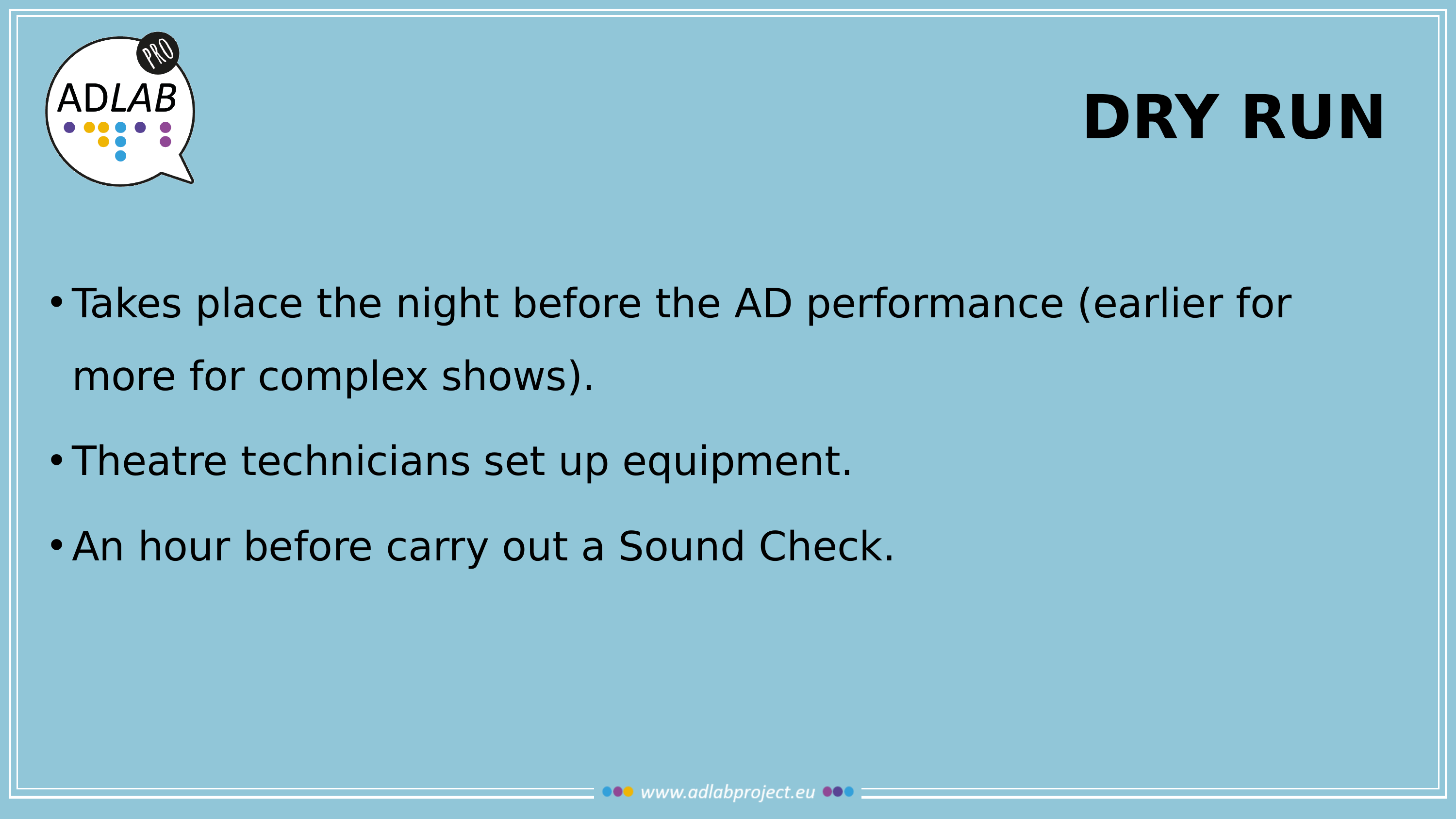

# Dry run
Takes place the night before the AD performance (earlier for more for complex shows).
Theatre technicians set up equipment.
An hour before carry out a Sound Check.